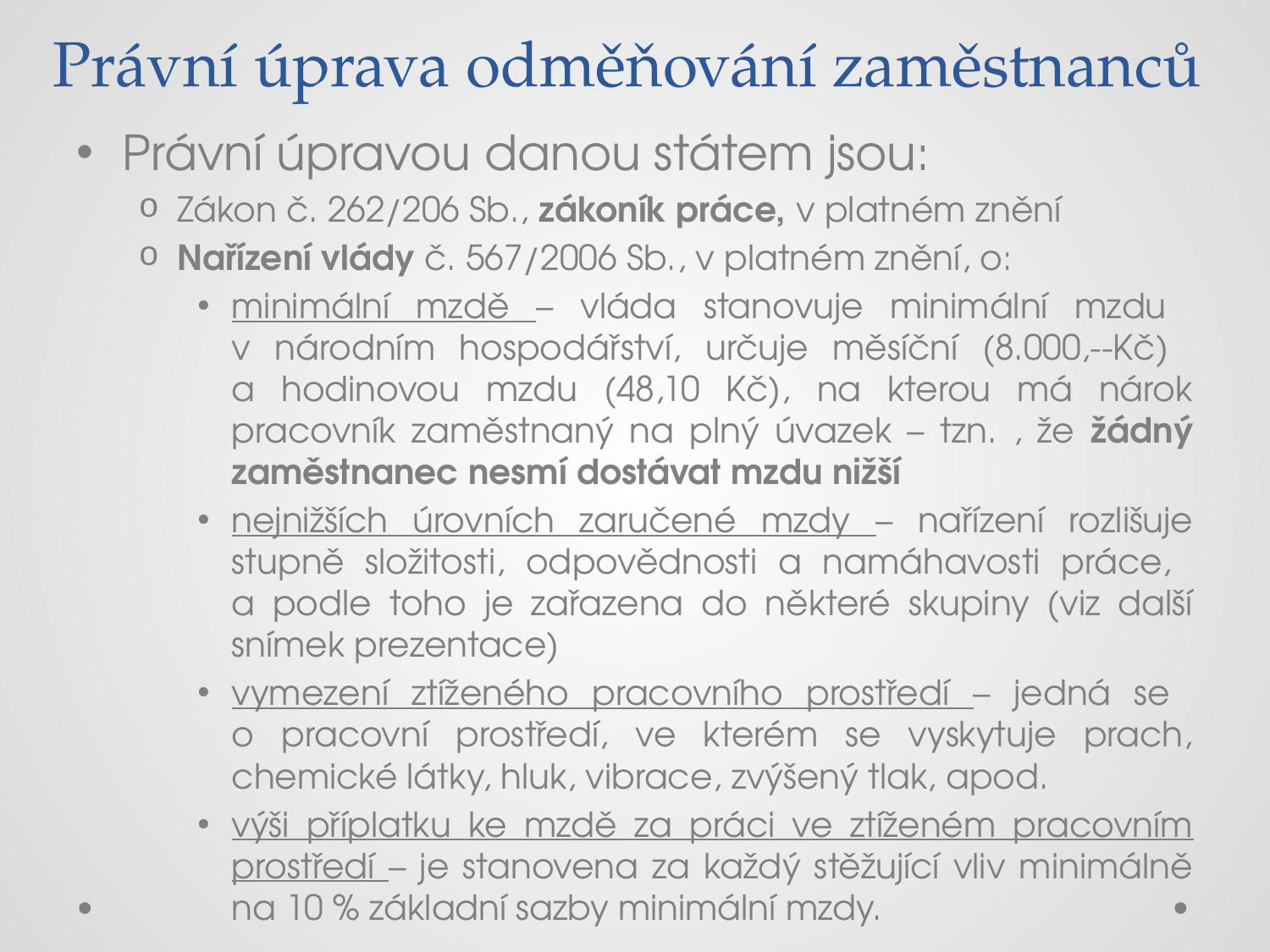

# Právní úprava odměňování zaměstnanců
Právní úpravou danou státem jsou:
Zákon č. 262/206 Sb., zákoník práce, v platném znění
Nařízení vlády č. 567/2006 Sb., v platném znění, o:
minimální mzdě – vláda stanovuje minimální mzdu
v národním hospodářství, určuje měsíční (8.000,--Kč)
a hodinovou mzdu (48,10 Kč), na kterou má nárok pracovník zaměstnaný na plný úvazek – tzn. , že žádný zaměstnanec nesmí dostávat mzdu nižší
nejnižších úrovních zaručené mzdy – nařízení rozlišuje stupně složitosti, odpovědnosti a namáhavosti práce,
a podle toho je zařazena do některé skupiny (viz další snímek prezentace)
vymezení ztíženého pracovního prostředí – jedná se
o pracovní prostředí, ve kterém se vyskytuje prach, chemické látky, hluk, vibrace, zvýšený tlak, apod.
výši příplatku ke mzdě za práci ve ztíženém pracovním prostředí – je stanovena za každý stěžující vliv minimálně na 10 % základní sazby minimální mzdy.